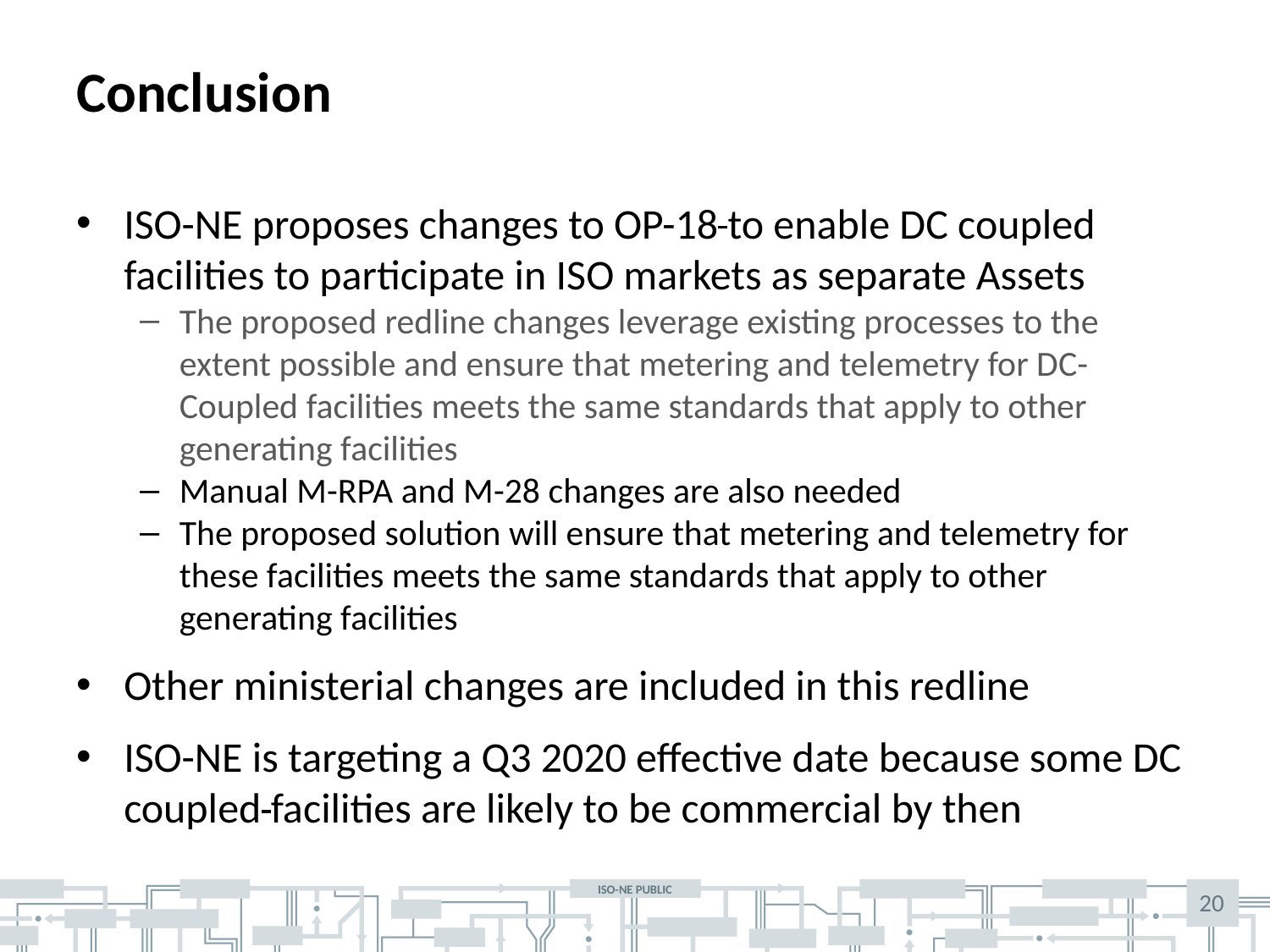

# Conclusion
ISO-NE proposes changes to OP-18 to enable DC coupled facilities to participate in ISO markets as separate Assets
The proposed redline changes leverage existing processes to the extent possible and ensure that metering and telemetry for DC-Coupled facilities meets the same standards that apply to other generating facilities
Manual M-RPA and M-28 changes are also needed
The proposed solution will ensure that metering and telemetry for these facilities meets the same standards that apply to other generating facilities
Other ministerial changes are included in this redline
ISO-NE is targeting a Q3 2020 effective date because some DC coupled facilities are likely to be commercial by then

20